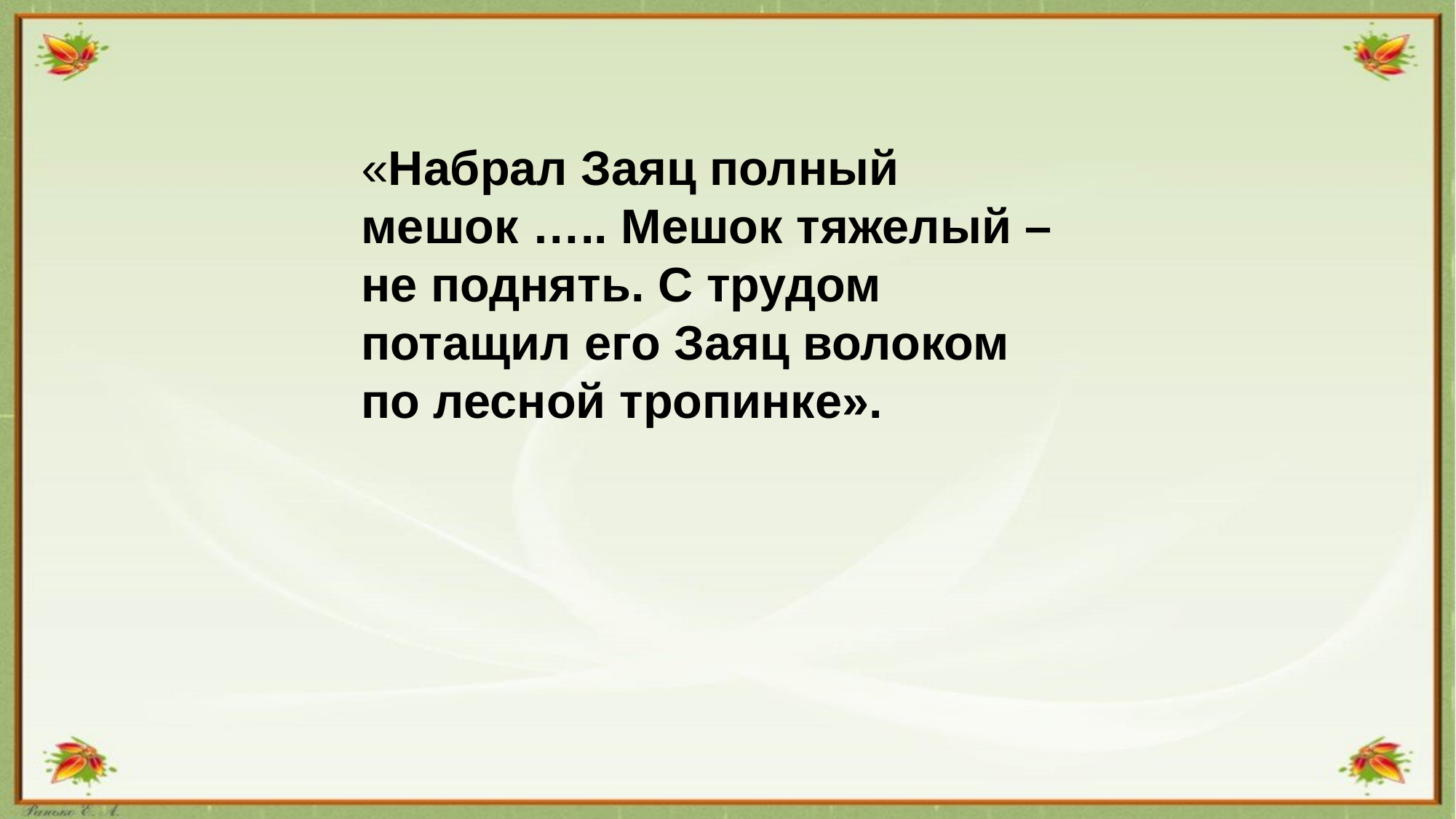

«Набрал Заяц полный мешок ….. Мешок тяжелый – не поднять. С трудом потащил его Заяц волоком по лесной тропинке».